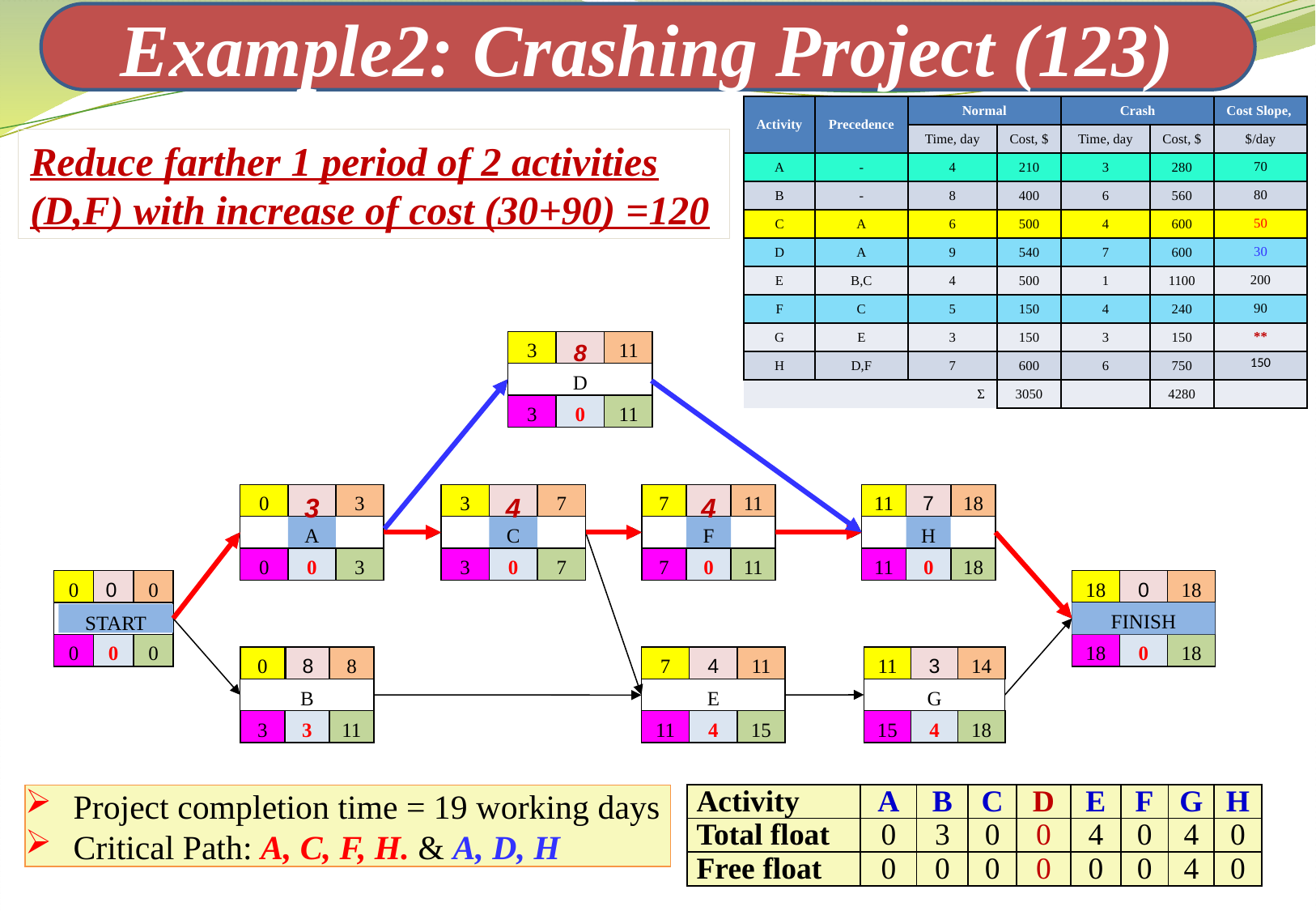

Example2: Crashing Project (123)
| Activity | Precedence | Normal |  | Crash |  | Cost Slope, |
| --- | --- | --- | --- | --- | --- | --- |
|  |  | Time, day | Cost, $ | Time, day | Cost, $ | $/day |
| A | - | 4 | 210 | 3 | 280 | 70 |
| B | - | 8 | 400 | 6 | 560 | 80 |
| C | A | 6 | 500 | 4 | 600 | 50 |
| D | A | 9 | 540 | 7 | 600 | 30 |
| E | B,C | 4 | 500 | 1 | 1100 | 200 |
| F | C | 5 | 150 | 4 | 240 | 90 |
| G | E | 3 | 150 | 3 | 150 | \*\* |
| H | D,F | 7 | 600 | 6 | 750 | 150 |
|  |  | Σ | 3050 |  | 4280 |  |
Reduce farther 1 period of 2 activities (D,F) with increase of cost (30+90) =120

3
8
11
D
3
0
11

7
4
11
F
7
0
11

11
7
18
H
11
0
18

0
3
3
A
0
0
3

3
4
7
C
3
0
7

18
0
18

18
0
18
FINISH

0
0
0

0
0
0
START

11
3
14
G
15
4
18

0
8
8
B
3
3
11

7
4
11
E
11
4
15
| Activity | A | B | C | D | E | F | G | H |
| --- | --- | --- | --- | --- | --- | --- | --- | --- |
| Total float | 0 | 3 | 0 | 0 | 4 | 0 | 4 | 0 |
| Free float | 0 | 0 | 0 | 0 | 0 | 0 | 4 | 0 |
Project completion time = 19 working days
Critical Path: A, C, F, H. & A, D, H